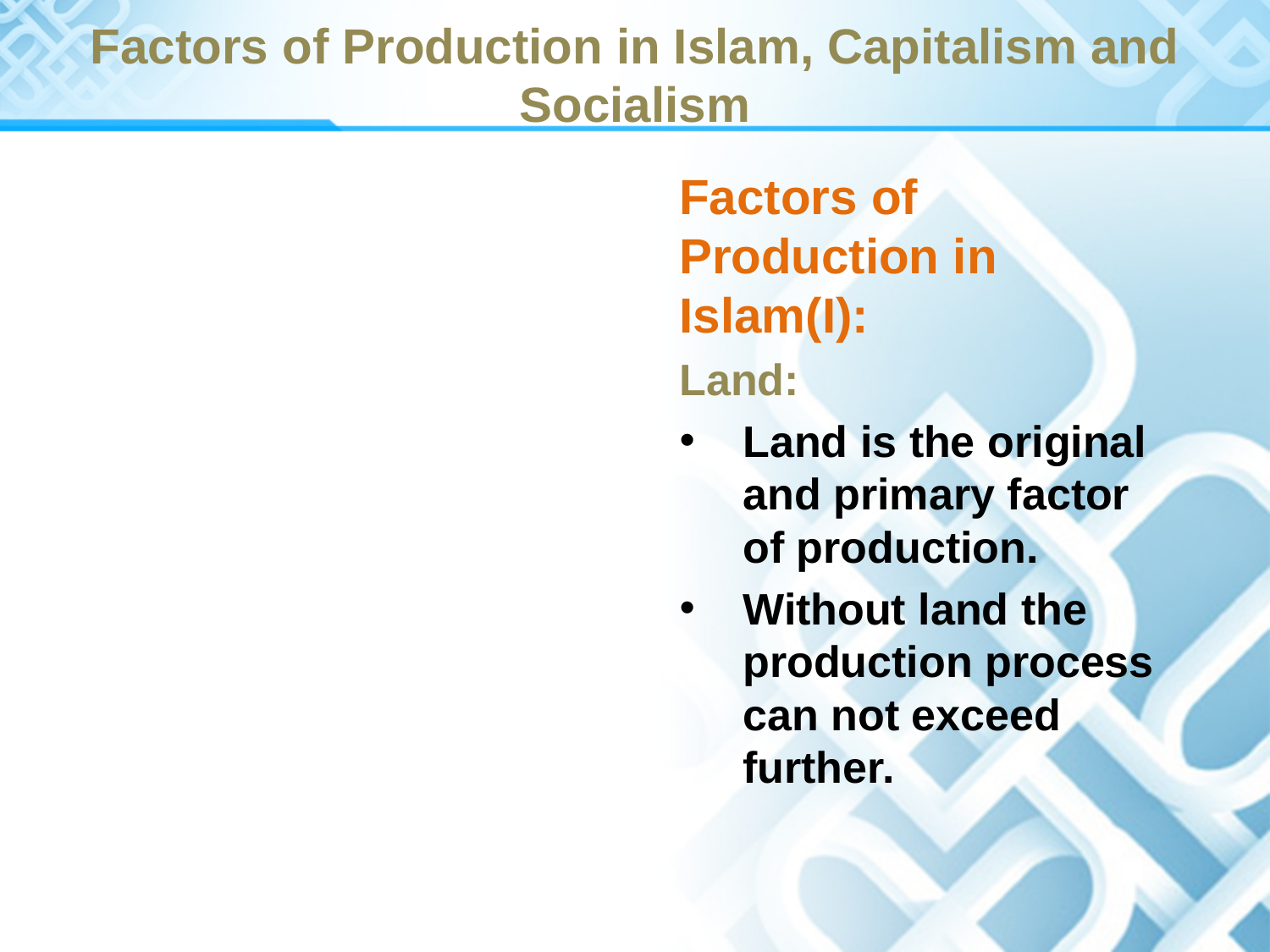

Factors of Production in Islam, Capitalism and Socialism
Factors of Production in Islam(I):
Land:
Land is the original and primary factor of production.
Without land the production process can not exceed further.